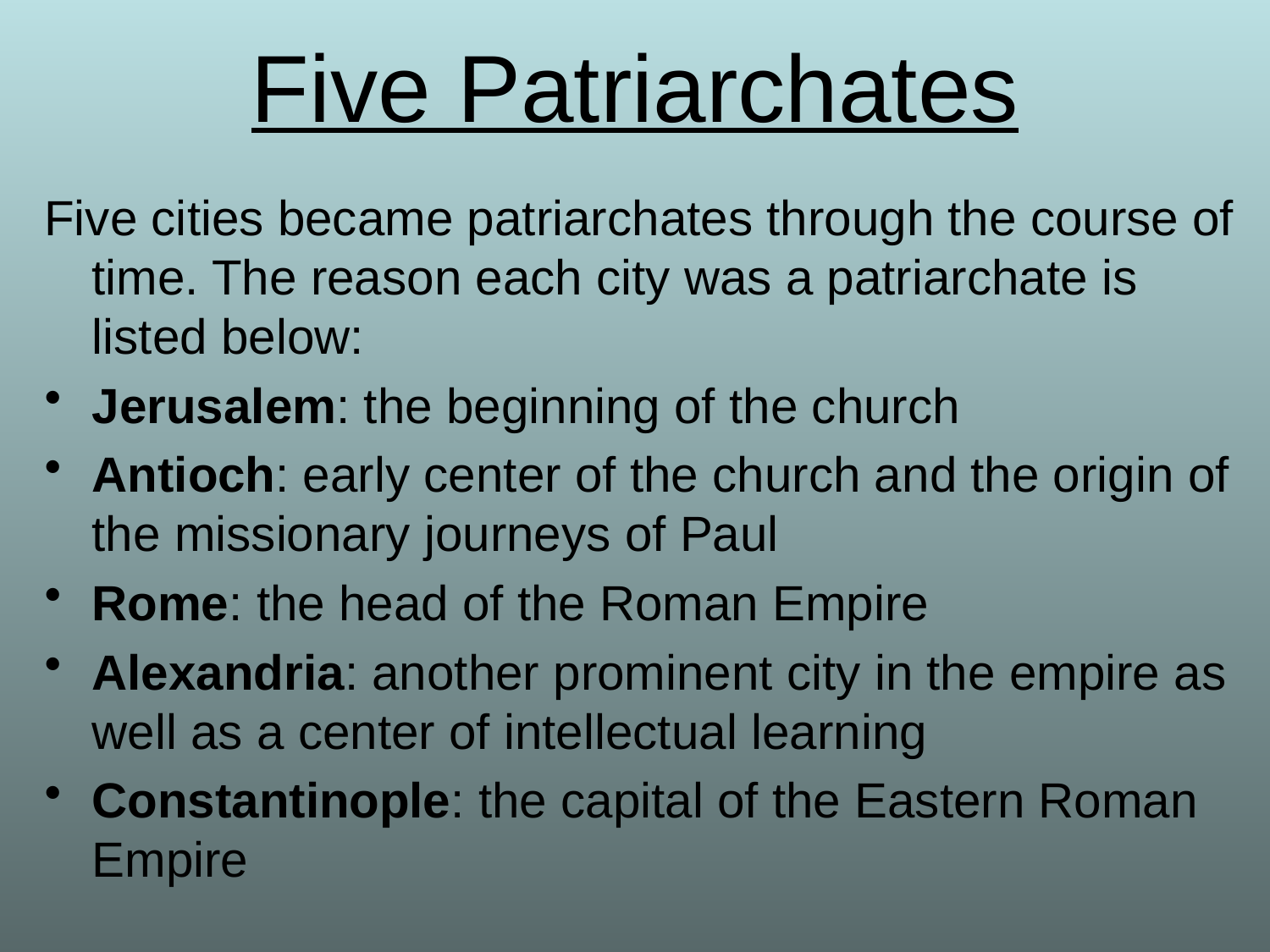

# Five Patriarchates
Five cities became patriarchates through the course of time. The reason each city was a patriarchate is listed below:
Jerusalem: the beginning of the church
Antioch: early center of the church and the origin of the missionary journeys of Paul
Rome: the head of the Roman Empire
Alexandria: another prominent city in the empire as well as a center of intellectual learning
Constantinople: the capital of the Eastern Roman Empire